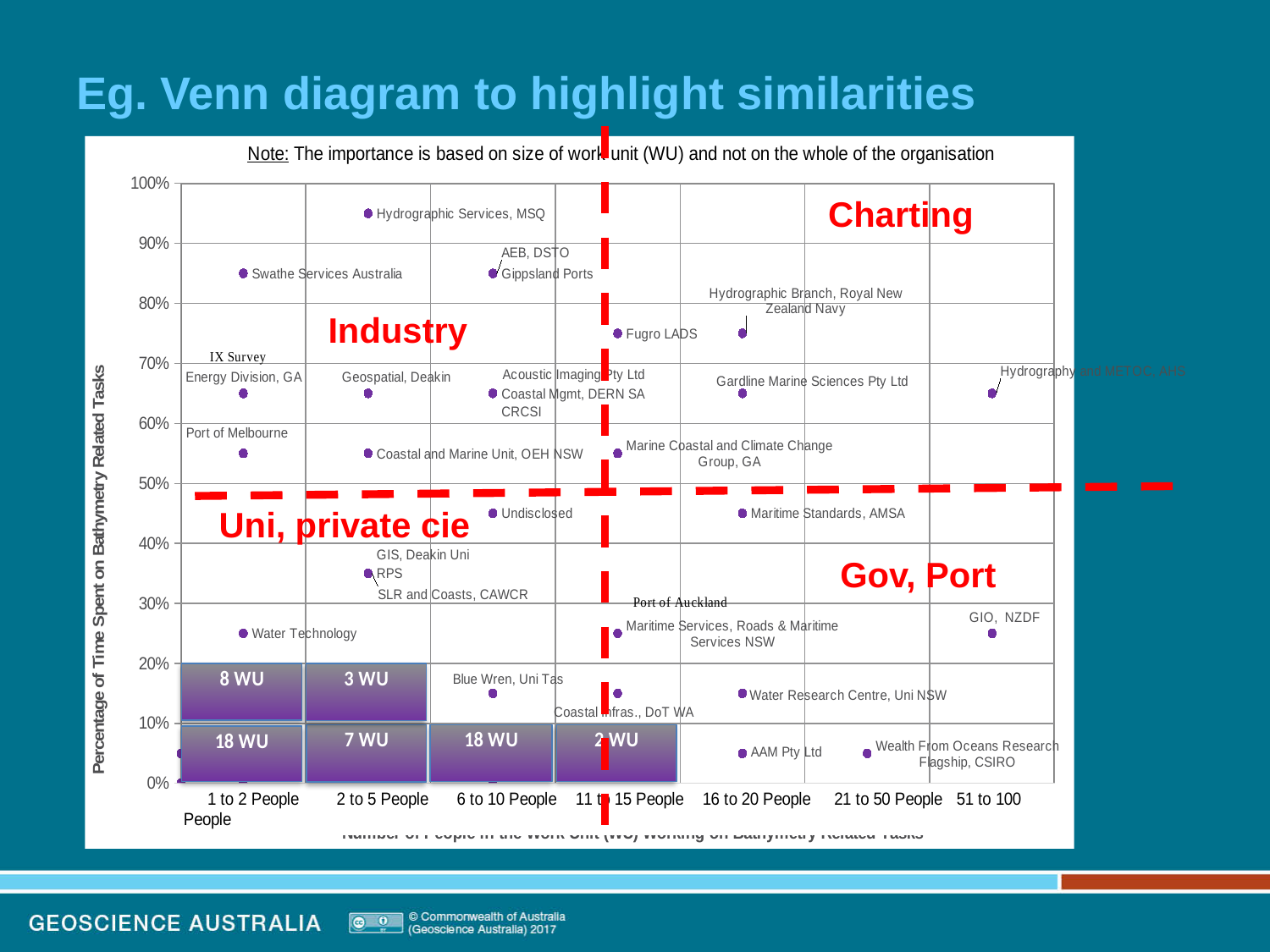

# Eg. Venn diagram to highlight similarities

### Chart

| Category | Percentage |
|---|---|
Charting
Industry
Uni, private cie
Gov, Port